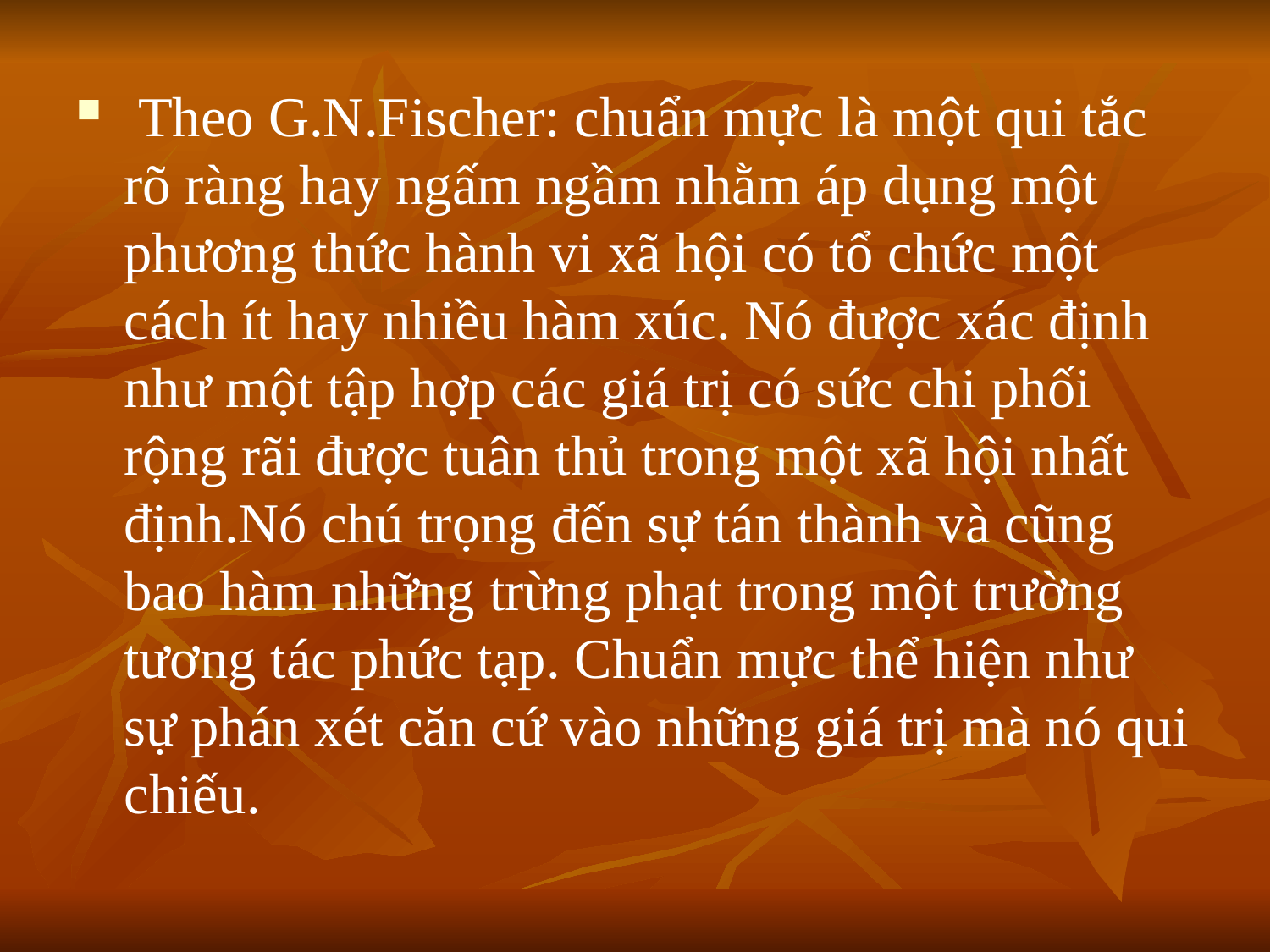

Theo G.N.Fischer: chuẩn mực là một qui tắc rõ ràng hay ngấm ngầm nhằm áp dụng một phương thức hành vi xã hội có tổ chức một cách ít hay nhiều hàm xúc. Nó được xác định như một tập hợp các giá trị có sức chi phối rộng rãi được tuân thủ trong một xã hội nhất định.Nó chú trọng đến sự tán thành và cũng bao hàm những trừng phạt trong một trường tương tác phức tạp. Chuẩn mực thể hiện như sự phán xét căn cứ vào những giá trị mà nó qui chiếu.